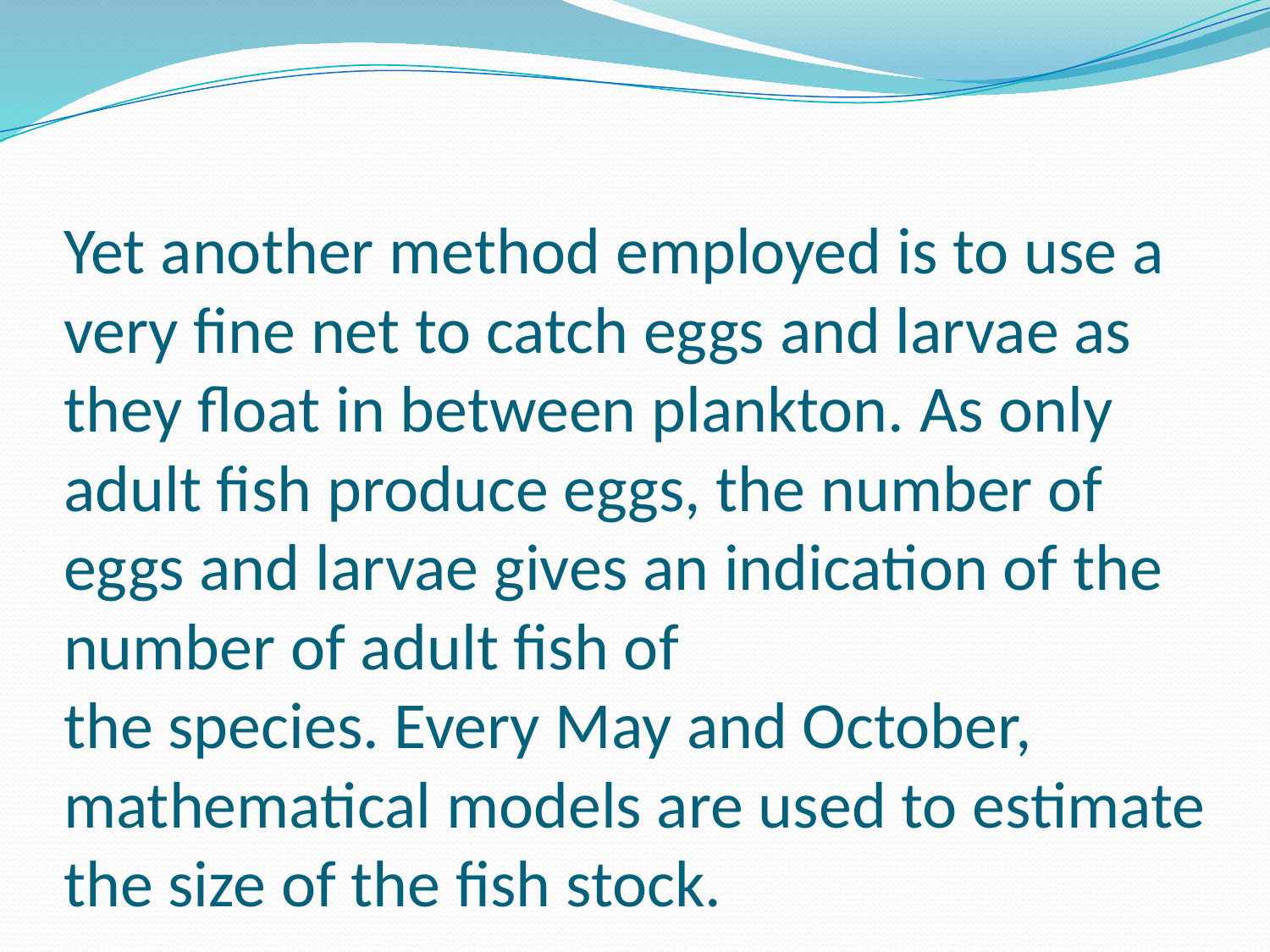

# Yet another method employed is to use a very fine net to catch eggs and larvae as they float in between plankton. As only adult fish produce eggs, the number of eggs and larvae gives an indication of the number of adult fish of the species. Every May and October, mathematical models are used to estimate the size of the fish stock.